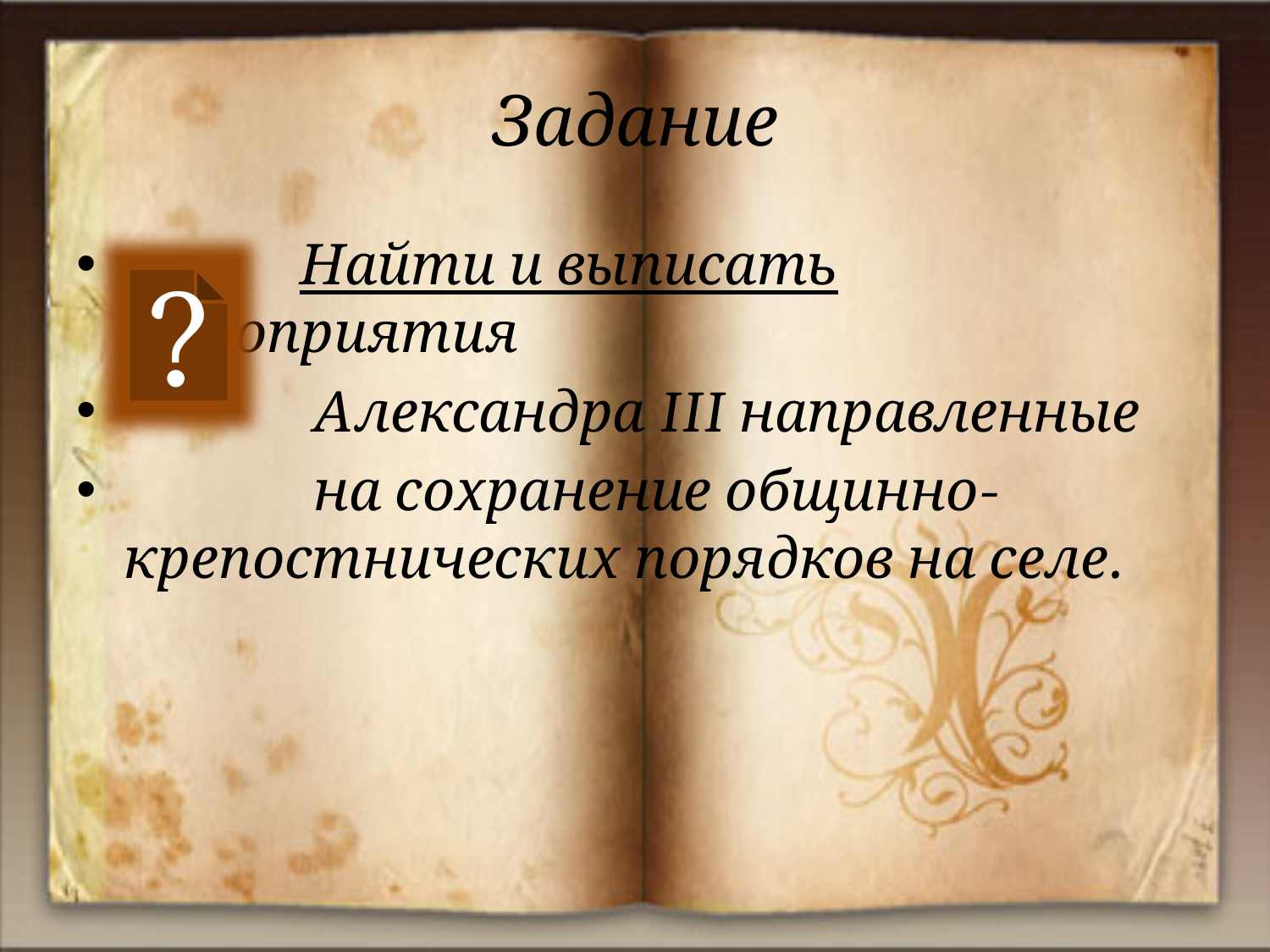

# Задание
             Найти и выписать мероприятия
              Александра III направленные
              на сохранение общинно-       крепостнических порядков на селе.
?